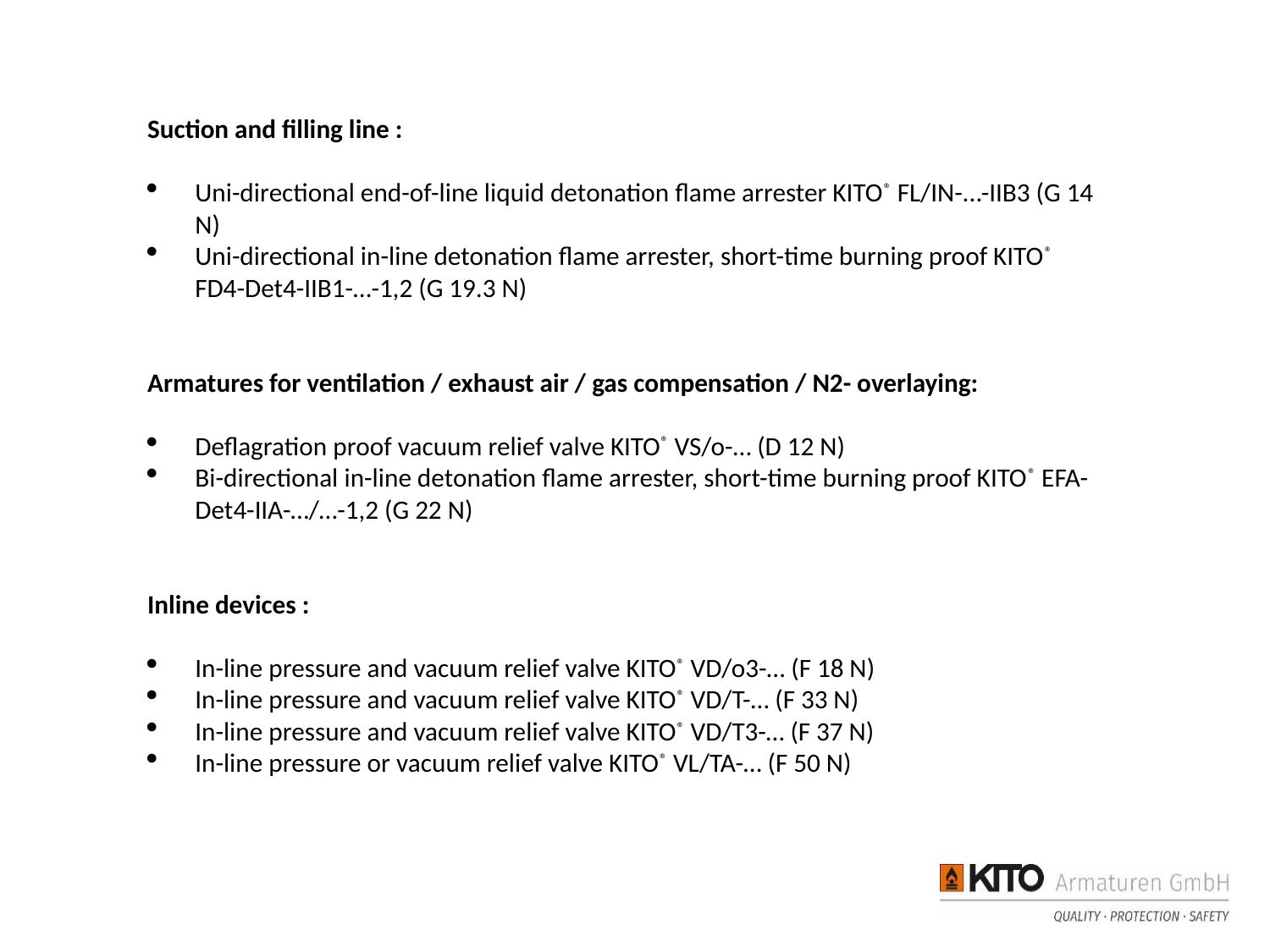

Suction and filling line :

Uni-directional end-of-line liquid detonation flame arrester KITO® FL/IN-...-IIB3 (G 14 N)
Uni-directional in-line detonation flame arrester, short-time burning proof KITO® FD4-Det4-IIB1-…-1,2 (G 19.3 N)

Armatures for ventilation / exhaust air / gas compensation / N2- overlaying:

Deflagration proof vacuum relief valve KITO® VS/o-… (D 12 N)
Bi-directional in-line detonation flame arrester, short-time burning proof KITO® EFA-Det4-IIA-…/…-1,2 (G 22 N)

Inline devices :

In-line pressure and vacuum relief valve KITO® VD/o3-… (F 18 N)
In-line pressure and vacuum relief valve KITO® VD/T-… (F 33 N)
In-line pressure and vacuum relief valve KITO® VD/T3-… (F 37 N)
In-line pressure or vacuum relief valve KITO® VL/TA-… (F 50 N)